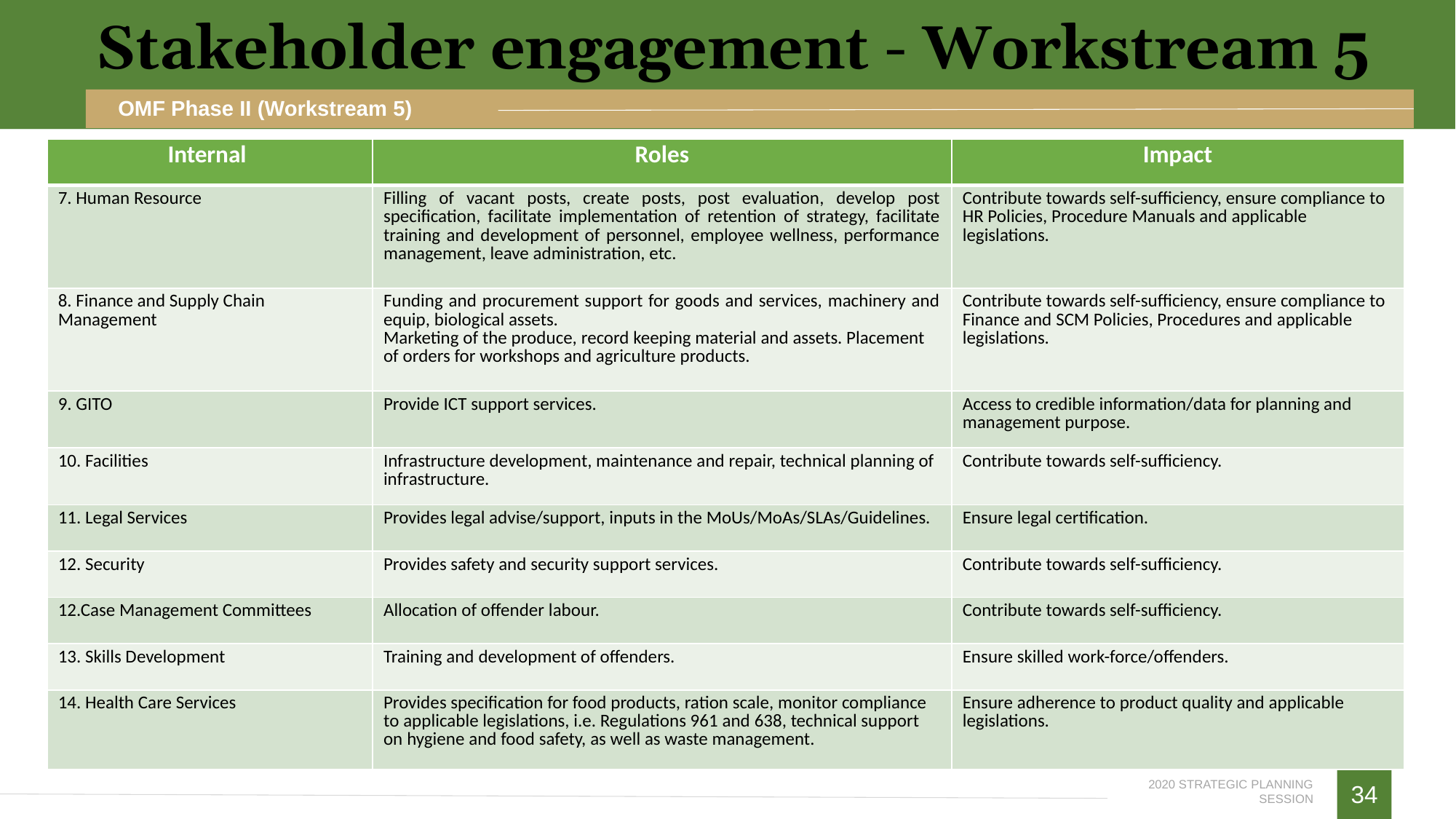

Stakeholder engagement - Workstream 5

OMF Phase II (Workstream 5)

| Internal | Roles | Impact |
| --- | --- | --- |
| 7. Human Resource | Filling of vacant posts, create posts, post evaluation, develop post specification, facilitate implementation of retention of strategy, facilitate training and development of personnel, employee wellness, performance management, leave administration, etc. | Contribute towards self-sufficiency, ensure compliance to HR Policies, Procedure Manuals and applicable legislations. |
| 8. Finance and Supply Chain Management | Funding and procurement support for goods and services, machinery and equip, biological assets. Marketing of the produce, record keeping material and assets. Placement of orders for workshops and agriculture products. | Contribute towards self-sufficiency, ensure compliance to Finance and SCM Policies, Procedures and applicable legislations. |
| 9. GITO | Provide ICT support services. | Access to credible information/data for planning and management purpose. |
| 10. Facilities | Infrastructure development, maintenance and repair, technical planning of infrastructure. | Contribute towards self-sufficiency. |
| 11. Legal Services | Provides legal advise/support, inputs in the MoUs/MoAs/SLAs/Guidelines. | Ensure legal certification. |
| 12. Security | Provides safety and security support services. | Contribute towards self-sufficiency. |
| 12.Case Management Committees | Allocation of offender labour. | Contribute towards self-sufficiency. |
| 13. Skills Development | Training and development of offenders. | Ensure skilled work-force/offenders. |
| 14. Health Care Services | Provides specification for food products, ration scale, monitor compliance to applicable legislations, i.e. Regulations 961 and 638, technical support on hygiene and food safety, as well as waste management. | Ensure adherence to product quality and applicable legislations. |